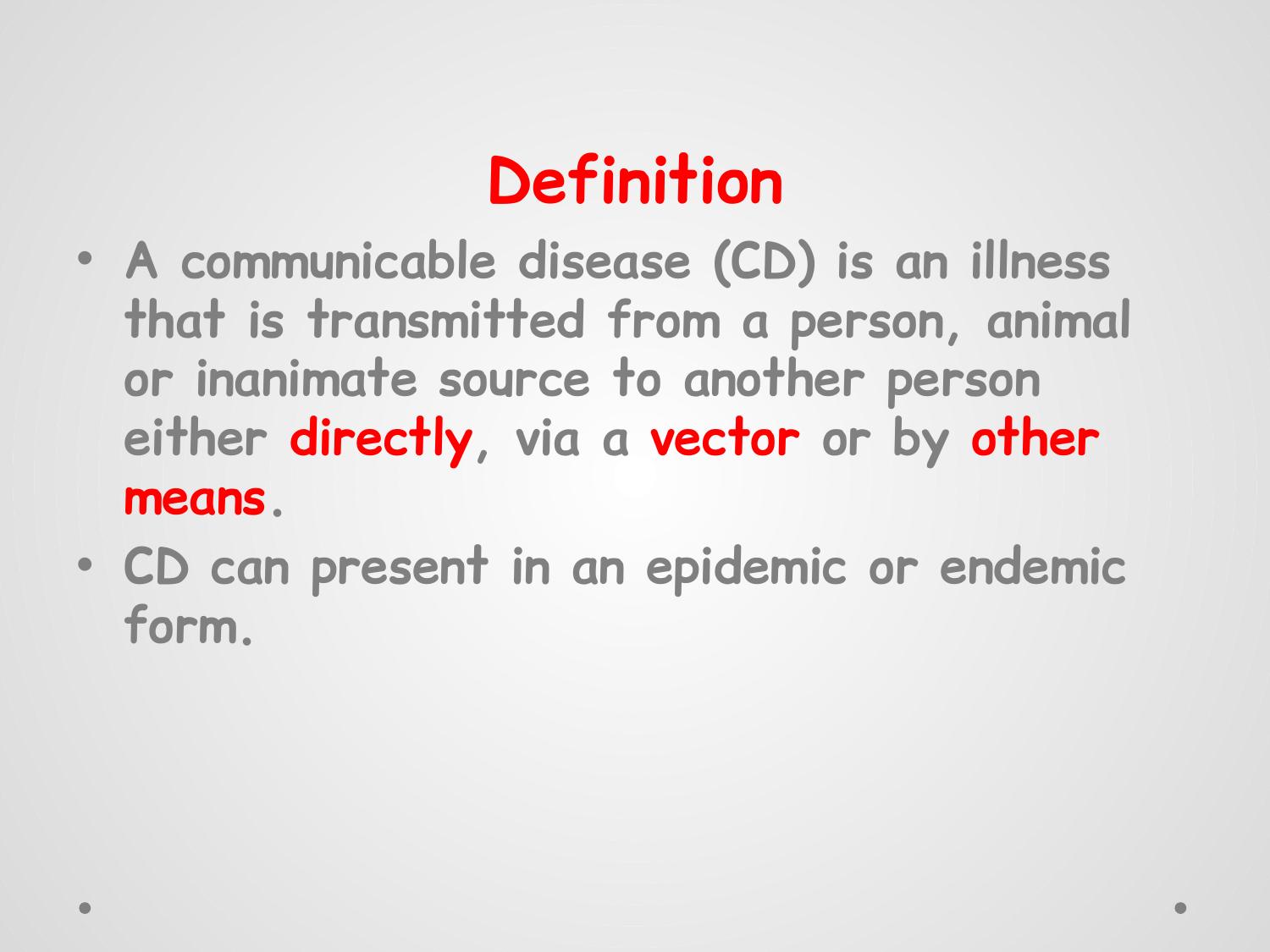

# Definition
A communicable disease (CD) is an illness that is transmitted from a person, animal or inanimate source to another person either directly, via a vector or by other means.
CD can present in an epidemic or endemic form.